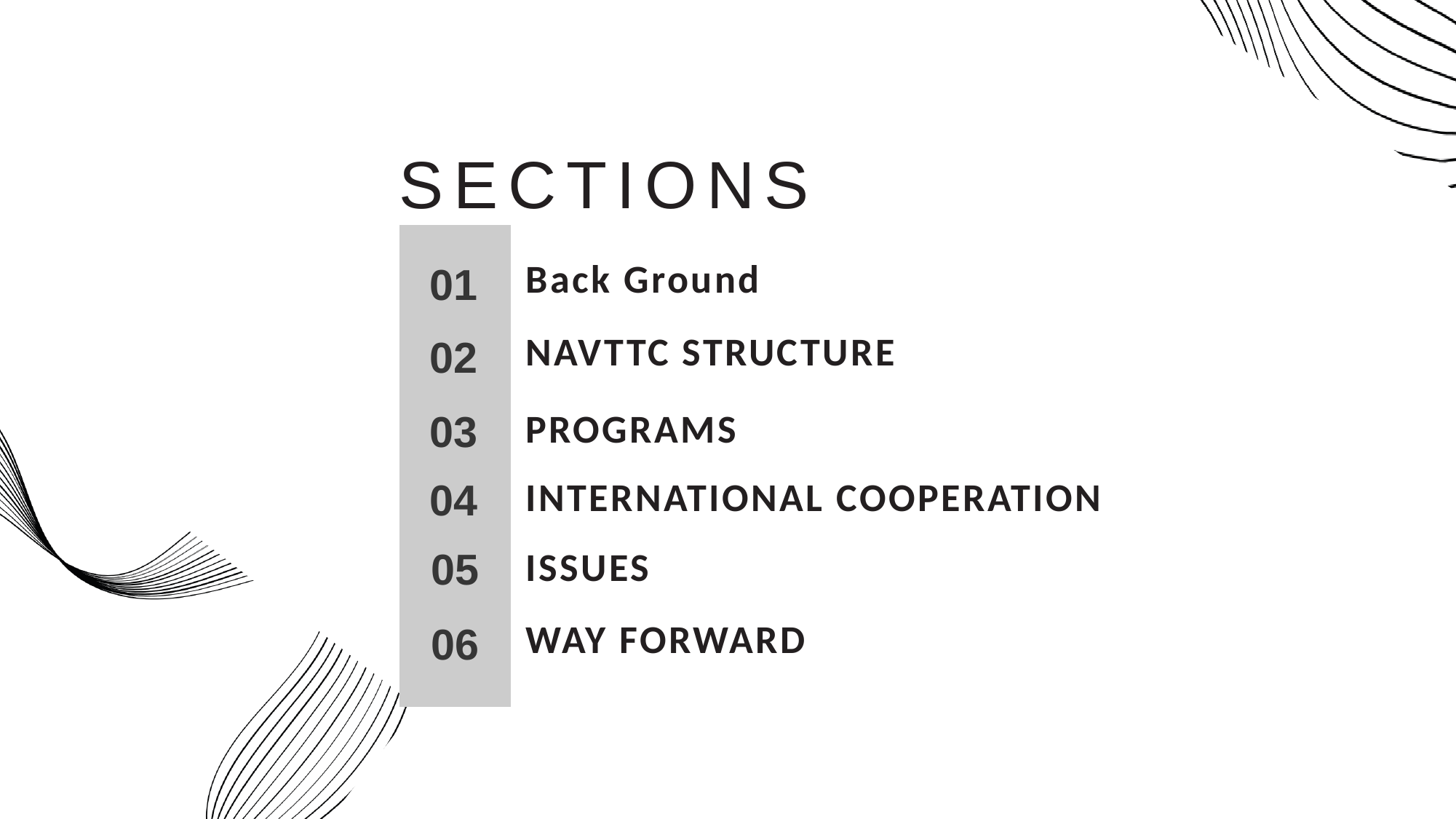

SECTIONS

01
Back Ground
02
NAVTTC STRUCTURE
03
PROGRAMS

04
INTERNATIONAL COOPERATION
05
ISSUES
06
WAY FORWARD